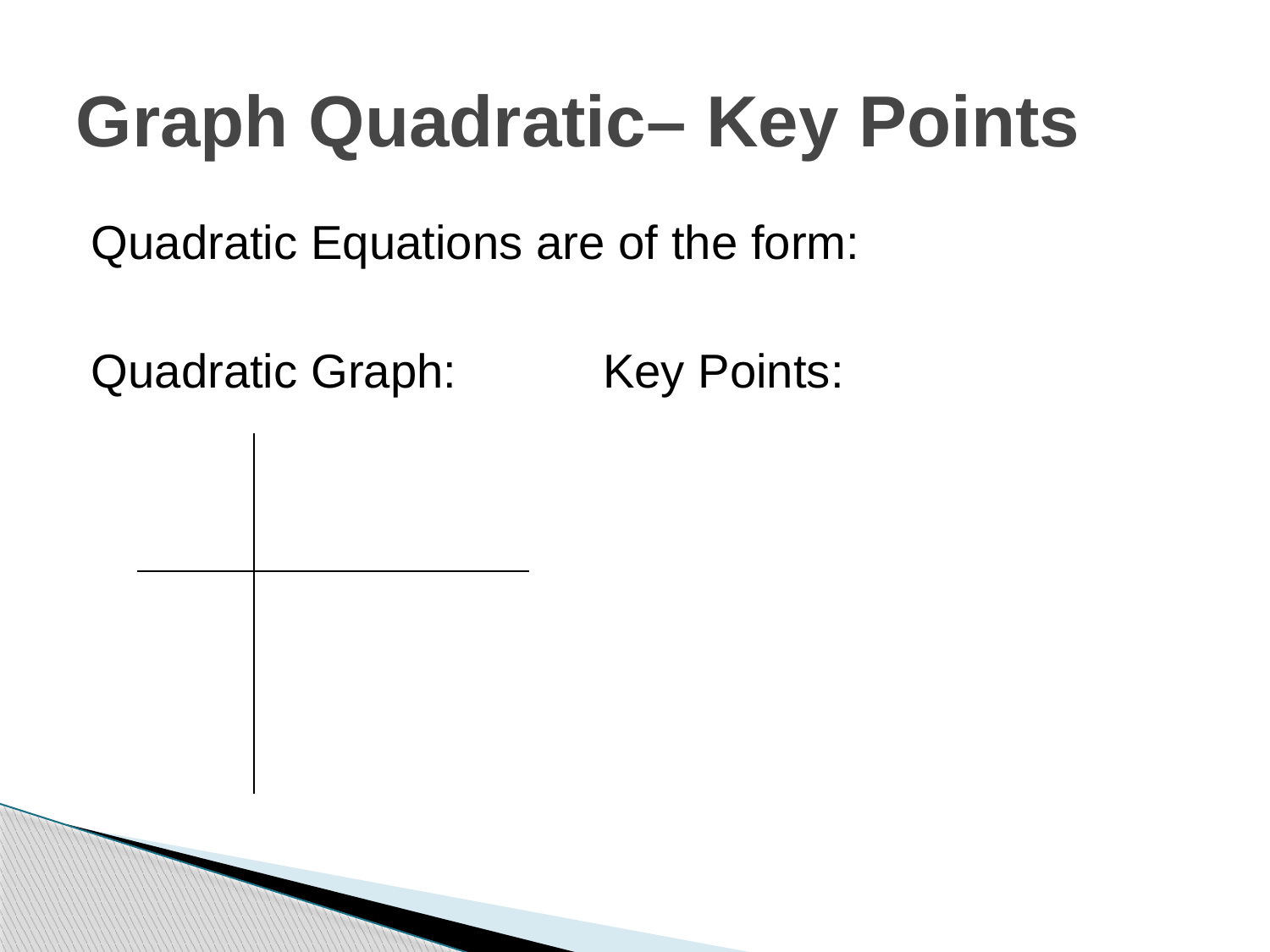

# Graph Quadratic– Key Points
Quadratic Equations are of the form:

Quadratic Graph:           Key Points: